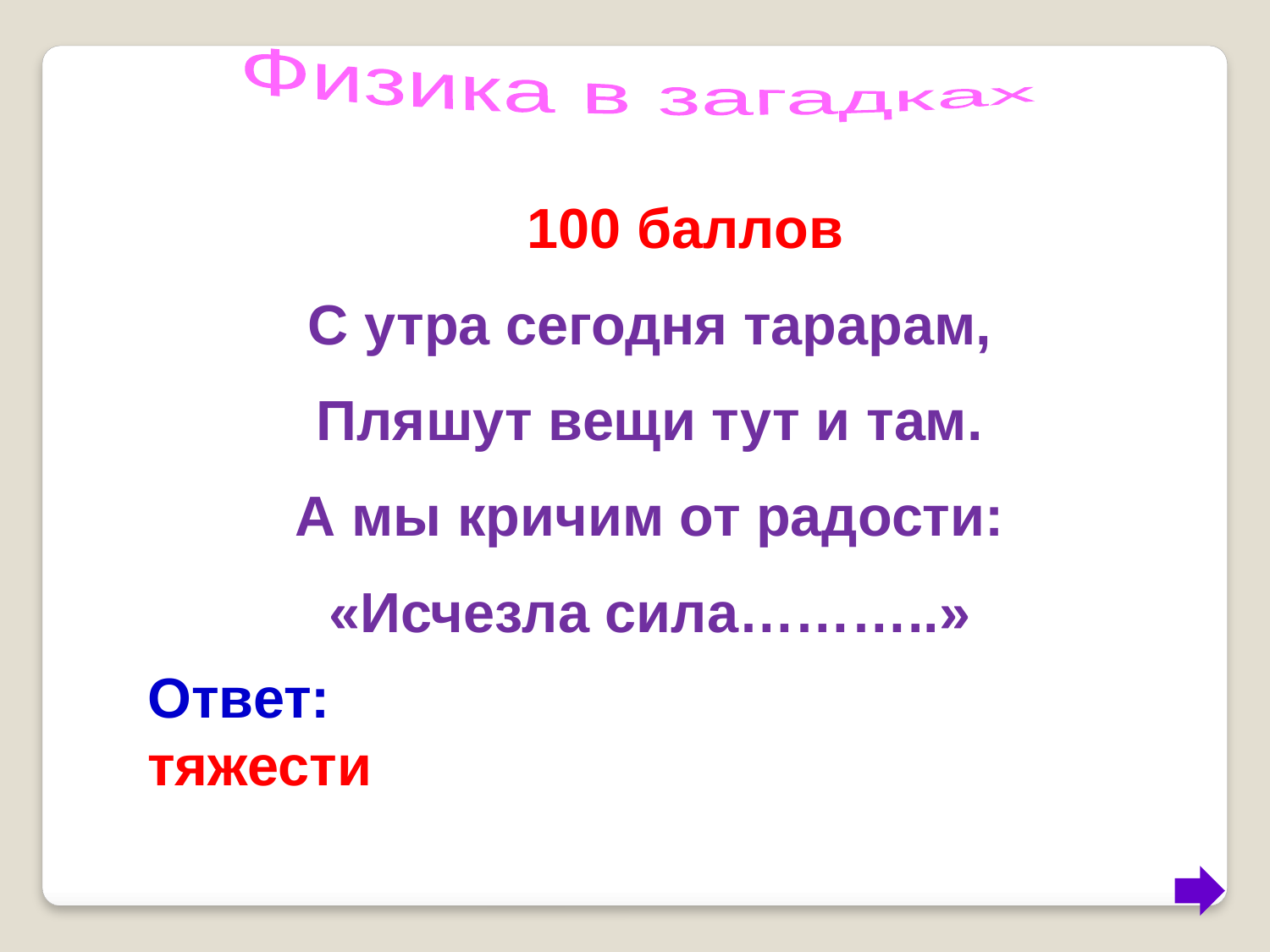

Физика в загадках
                                    100 баллов
С утра сегодня тарарам,
Пляшут вещи тут и там.
А мы кричим от радости:
«Исчезла сила………..»
Ответ: тяжести